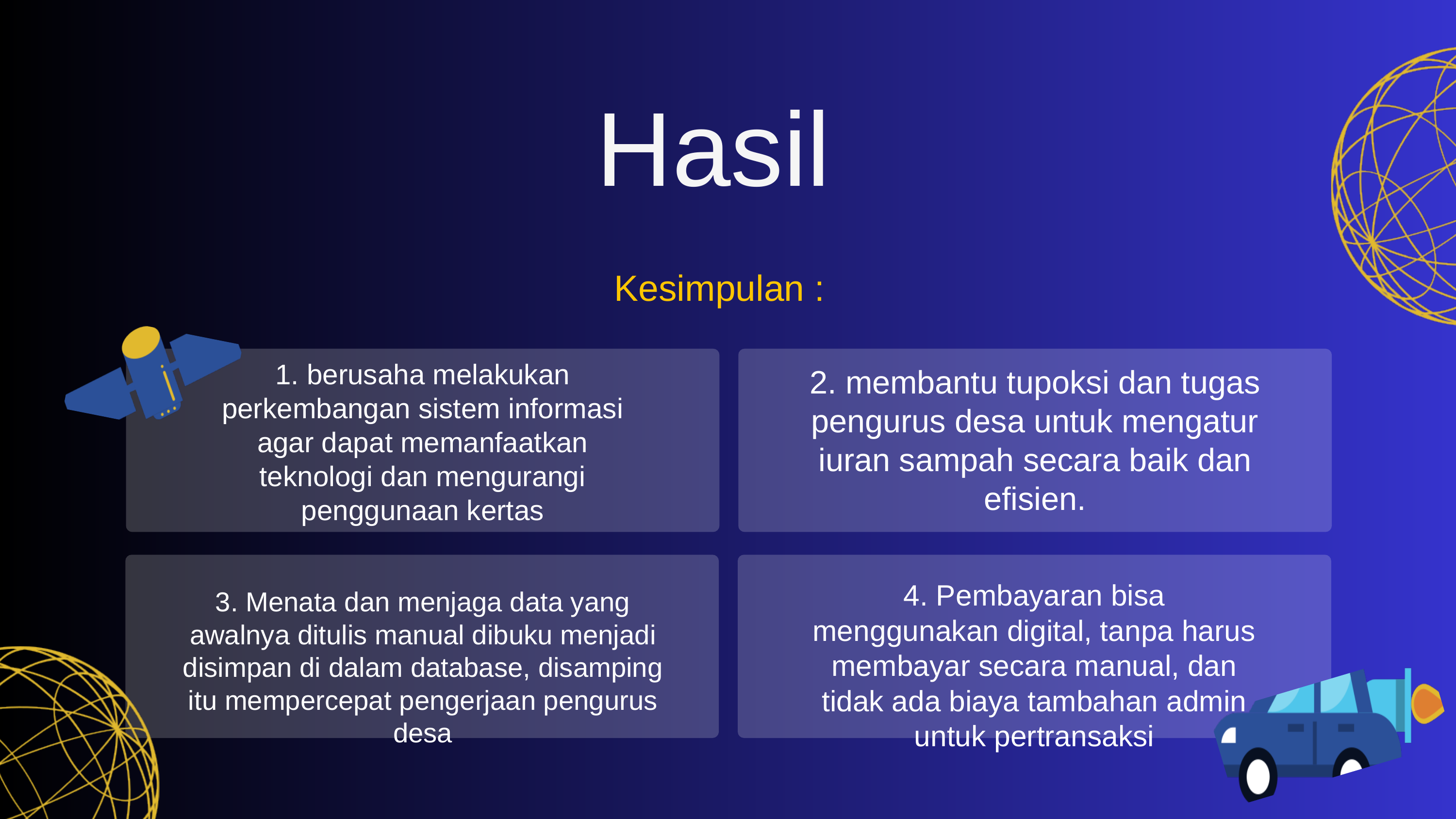

Hasil
Kesimpulan :

1. berusaha melakukan perkembangan sistem informasi agar dapat memanfaatkan teknologi dan mengurangi penggunaan kertas
2. membantu tupoksi dan tugas pengurus desa untuk mengatur iuran sampah secara baik dan efisien.

4. Pembayaran bisa menggunakan digital, tanpa harus membayar secara manual, dan tidak ada biaya tambahan admin untuk pertransaksi
3. Menata dan menjaga data yang awalnya ditulis manual dibuku menjadi disimpan di dalam database, disamping itu mempercepat pengerjaan pengurus desa